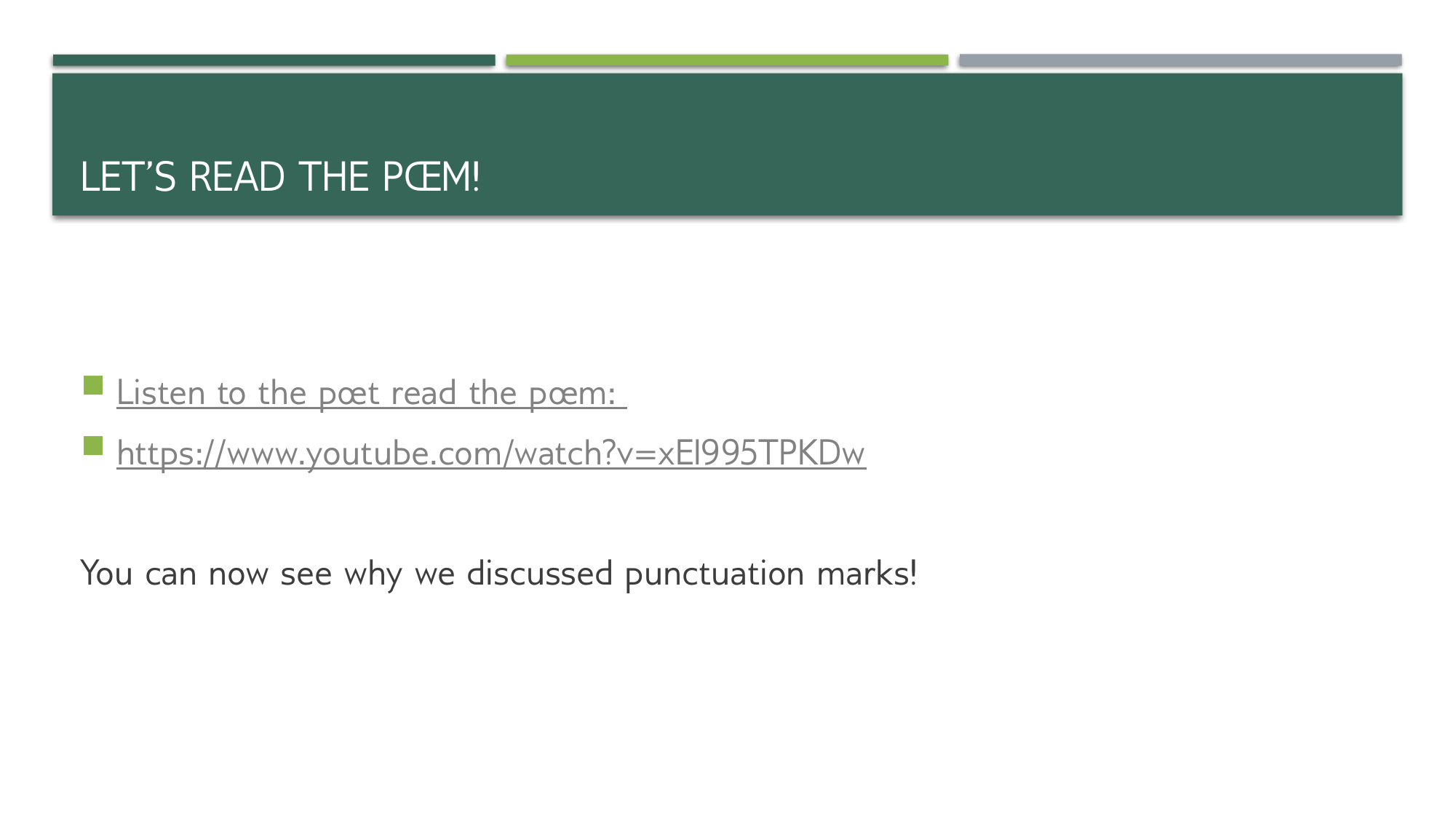

# Let’s Read the Poem!
Listen to the poet read the poem:
https://www.youtube.com/watch?v=xEI995TPKDw

You can now see why we discussed punctuation marks!